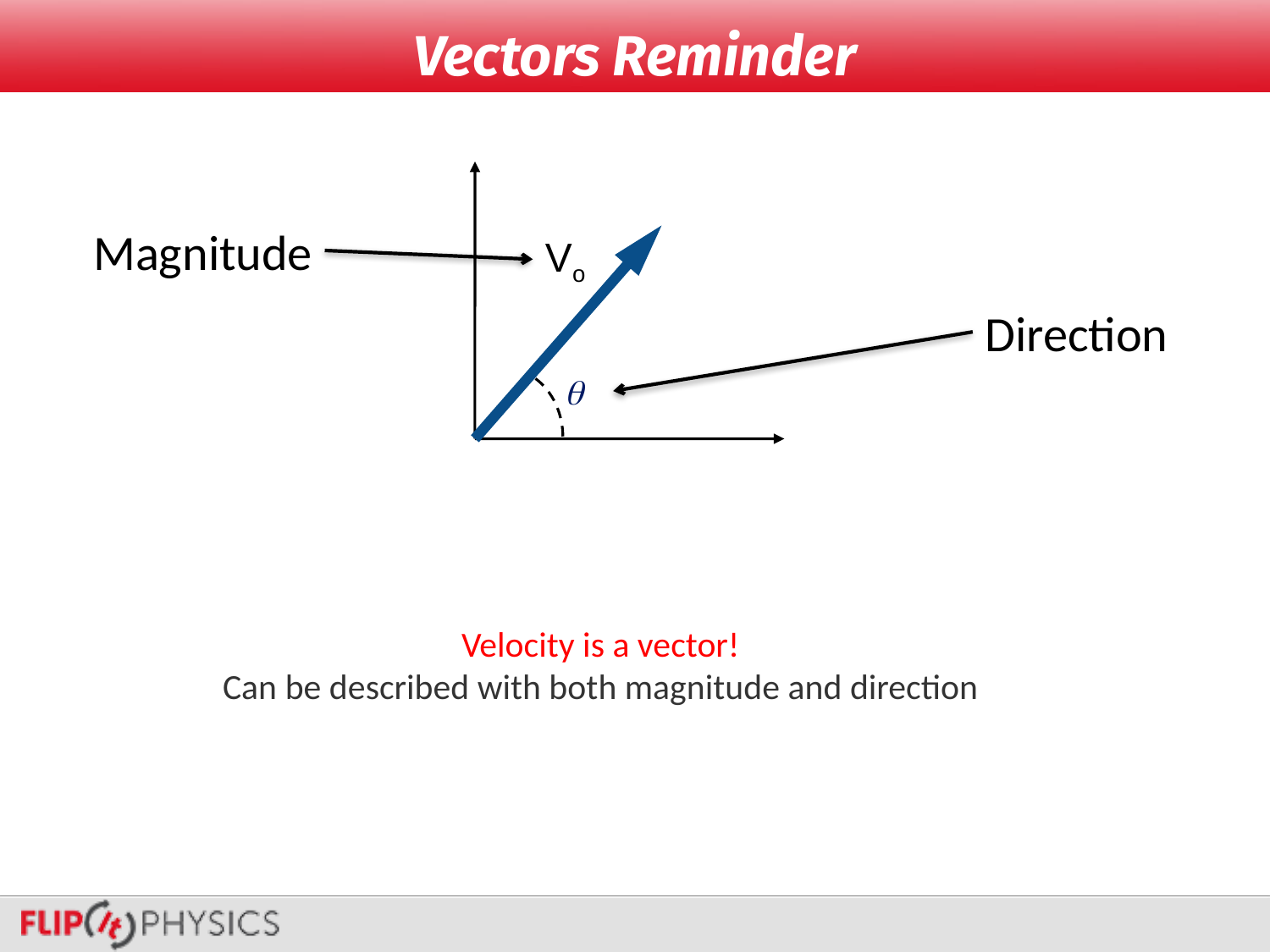

# Vectors Reminder

Magnitude

Vo
Direction
θ

Velocity is a vector!
Can be described with both magnitude and direction